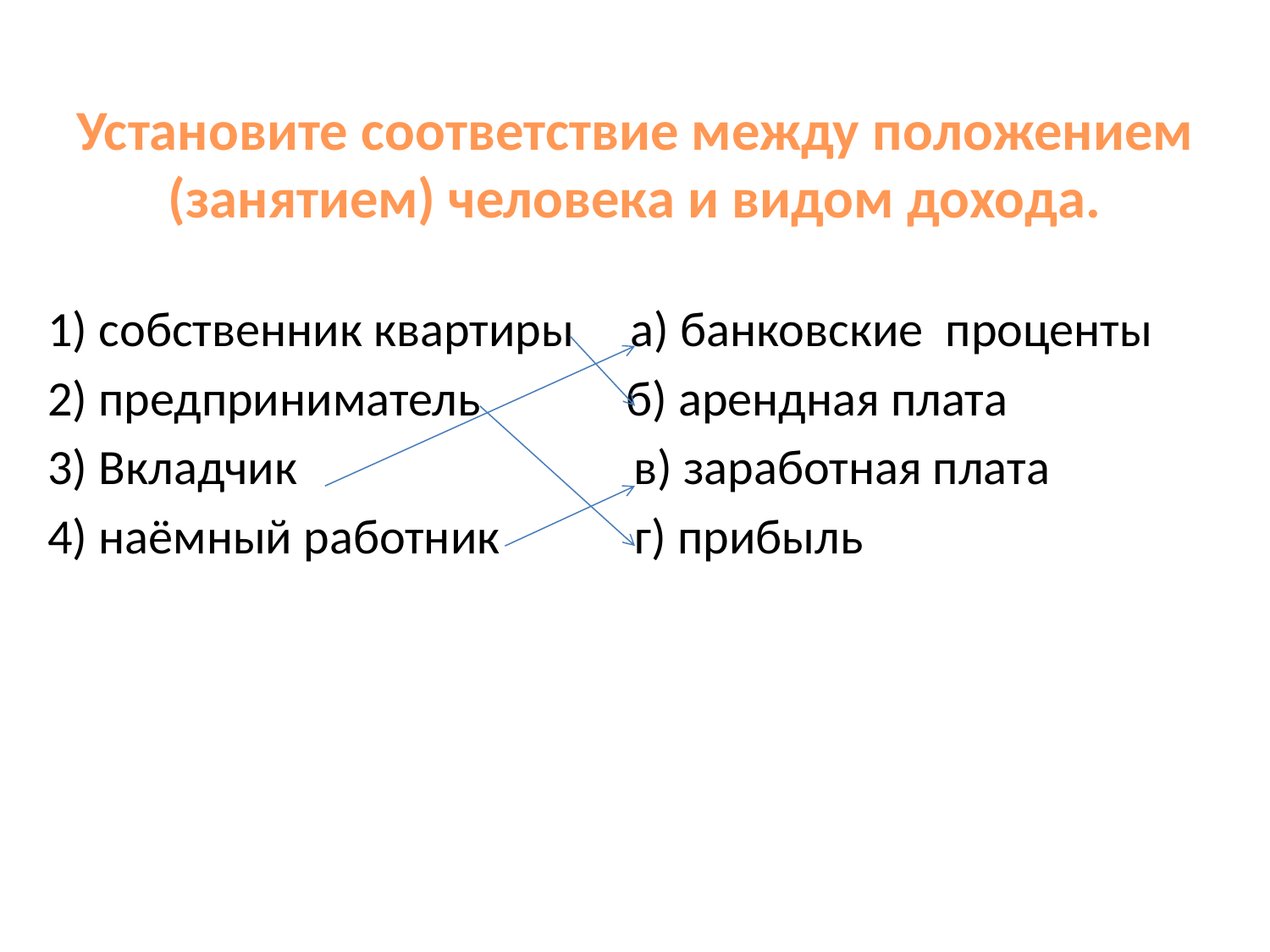

# Установите соответствие между положением (занятием) человека и видом дохода.

1) собственник квартиры     а) банковские  проценты
2) предприниматель             б) арендная плата
3) Вкладчик                              в) заработная плата
4) наёмный работник            г) прибыль